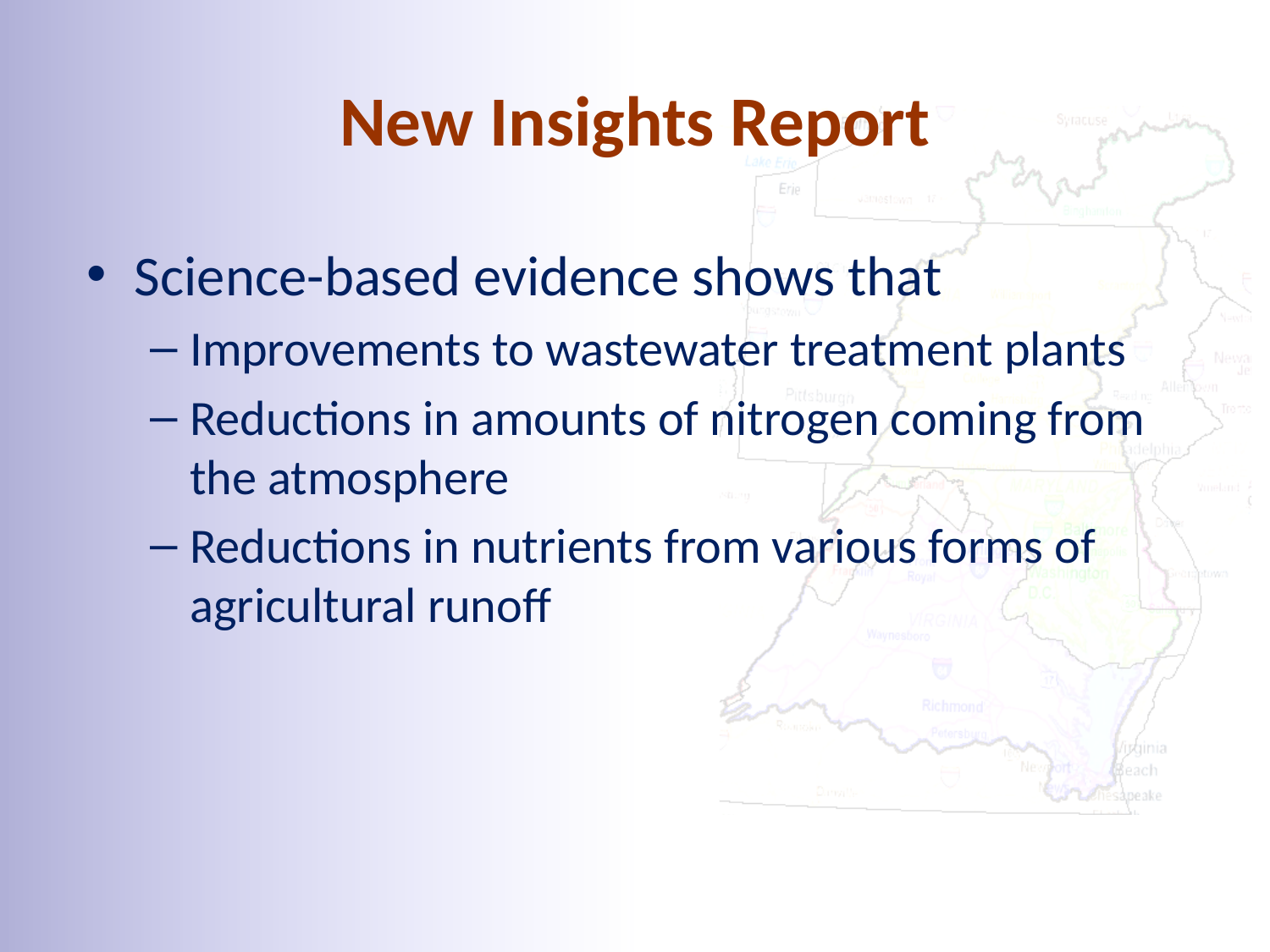

# New Insights Report
Science-based evidence shows that
Improvements to wastewater treatment plants
Reductions in amounts of nitrogen coming from the atmosphere
Reductions in nutrients from various forms of agricultural runoff